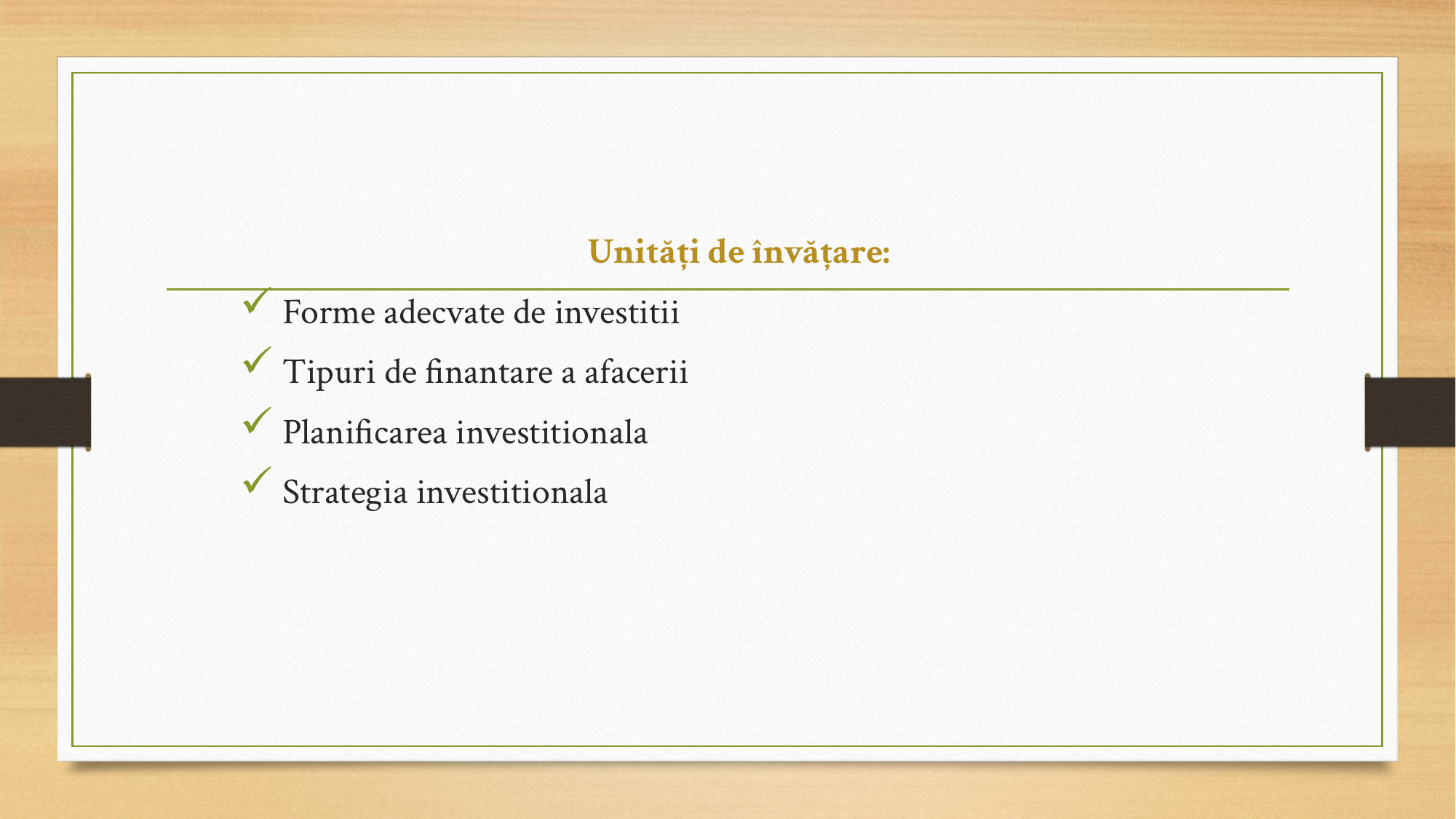

Unități de învățare:
 Forme adecvate de investitii
 Tipuri de finantare a afacerii
 Planificarea investitionala
 Strategia investitionala